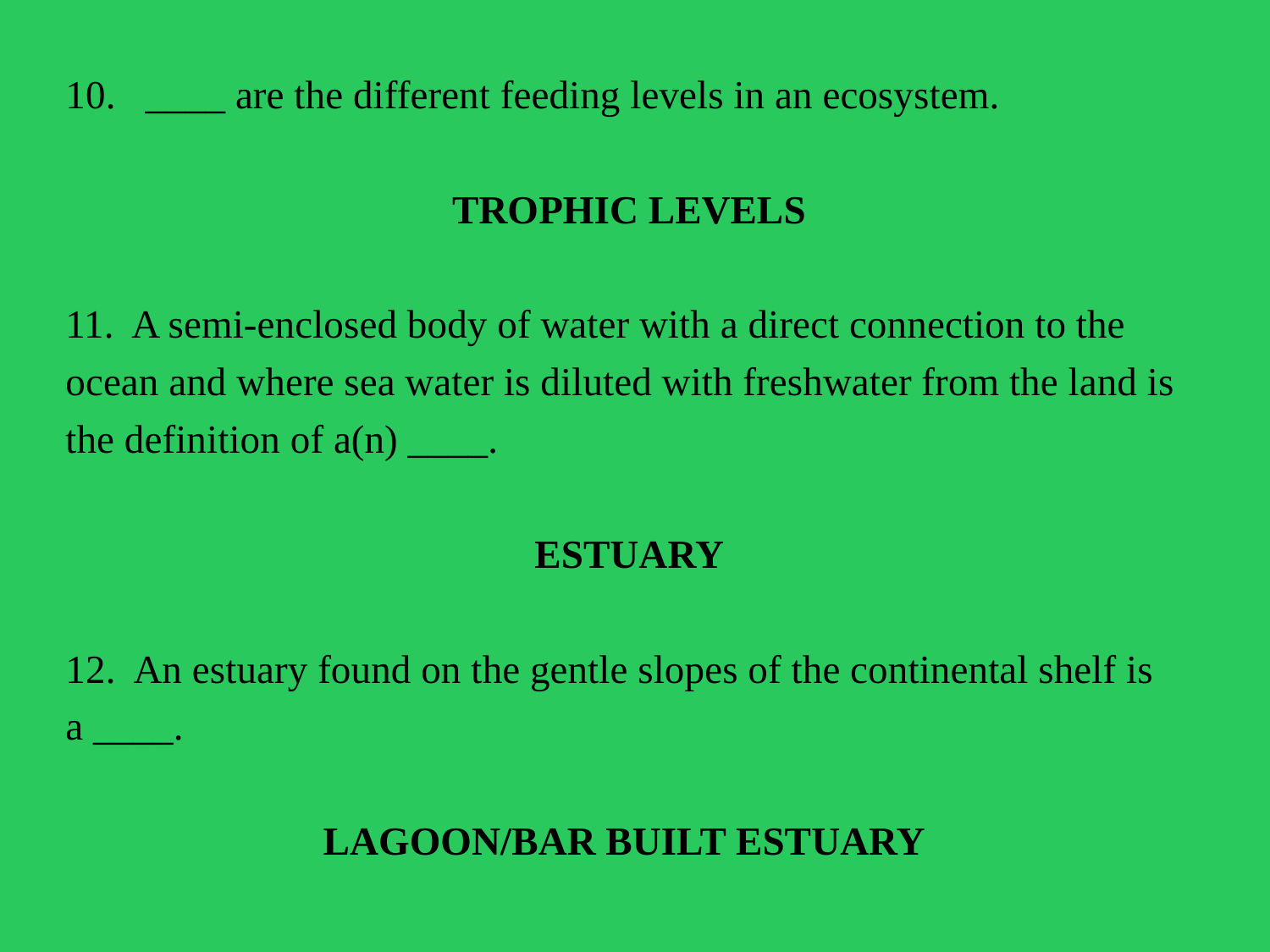

10.   ____ are the different feeding levels in an ecosystem.

 TROPHIC LEVELS

11.  A semi-enclosed body of water with a direct connection to the ocean and where sea water is diluted with freshwater from the land is the definition of a(n) ____.

 ESTUARY

12.  An estuary found on the gentle slopes of the continental shelf is a ____.

LAGOON/BAR BUILT ESTUARY